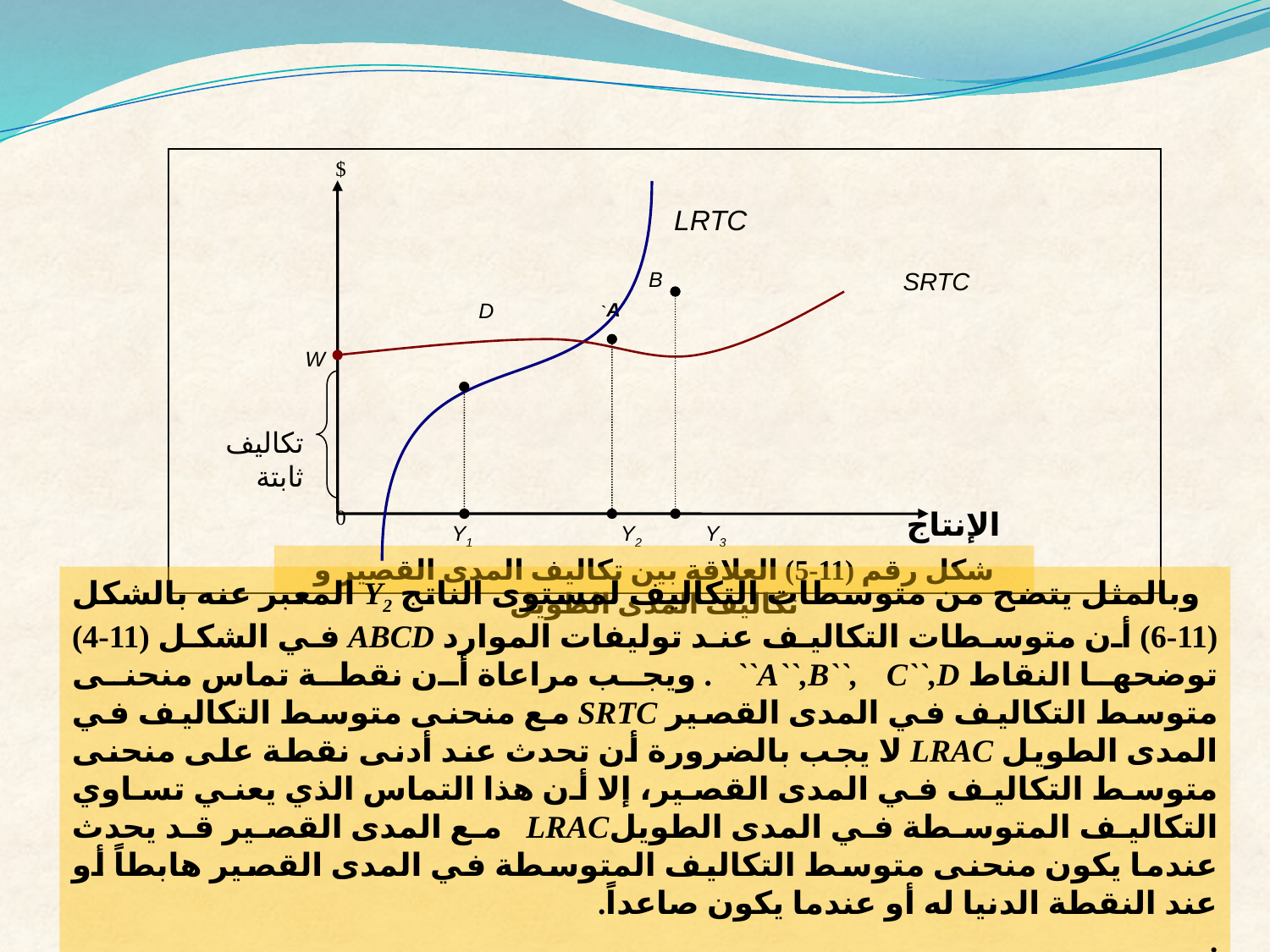

$

LRTC
B
SRTC

D
A`

W

تكاليف ثابتة
0
الإنتاج

Y1
Y2
Y3
شكل رقم (11-5) العلاقة بين تكاليف المدى القصير و تكاليف المدى الطويل

  وبالمثل يتضح من متوسطات التكاليف لمستوى الناتج Y2 المعبر عنه بالشكل (11-6) أن متوسطات التكاليف عند توليفات الموارد ABCD في الشكل (11-4) توضحها النقاط A``,B``, C``,D``   . ويجب مراعاة أن نقطة تماس منحنى متوسط التكاليف في المدى القصير SRTC مع منحنى متوسط التكاليف في المدى الطويل LRAC لا يجب بالضرورة أن تحدث عند أدنى نقطة على منحنى متوسط التكاليف في المدى القصير، إلا أن هذا التماس الذي يعني تساوي التكاليف المتوسطة في المدى الطويلLRAC   مع المدى القصير قد يحدث عندما يكون منحنى متوسط التكاليف المتوسطة في المدى القصير هابطاً أو عند النقطة الدنيا له أو عندما يكون صاعداً.
.